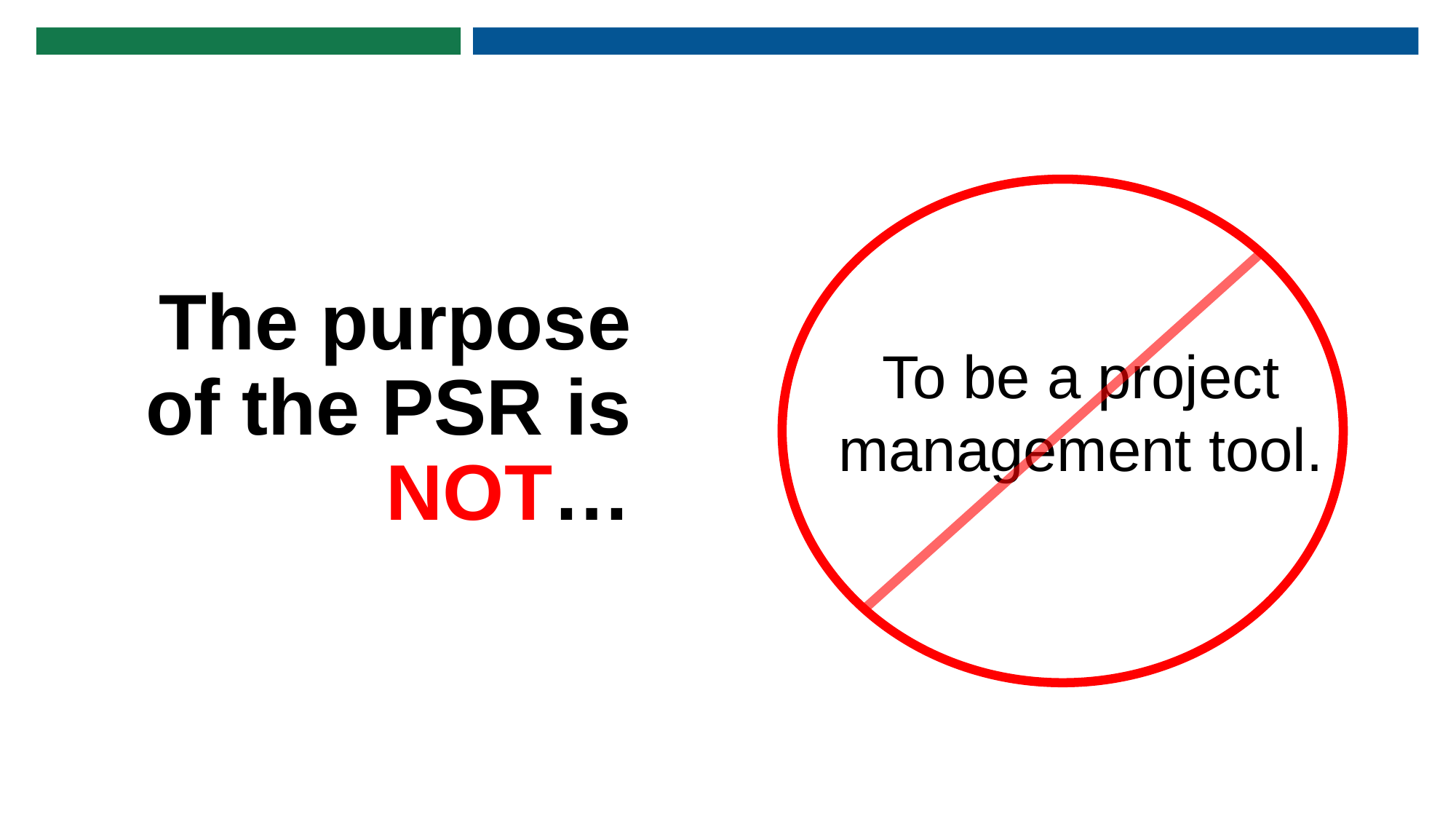

# The purpose of the PSR is NOT…
To be a project management tool.